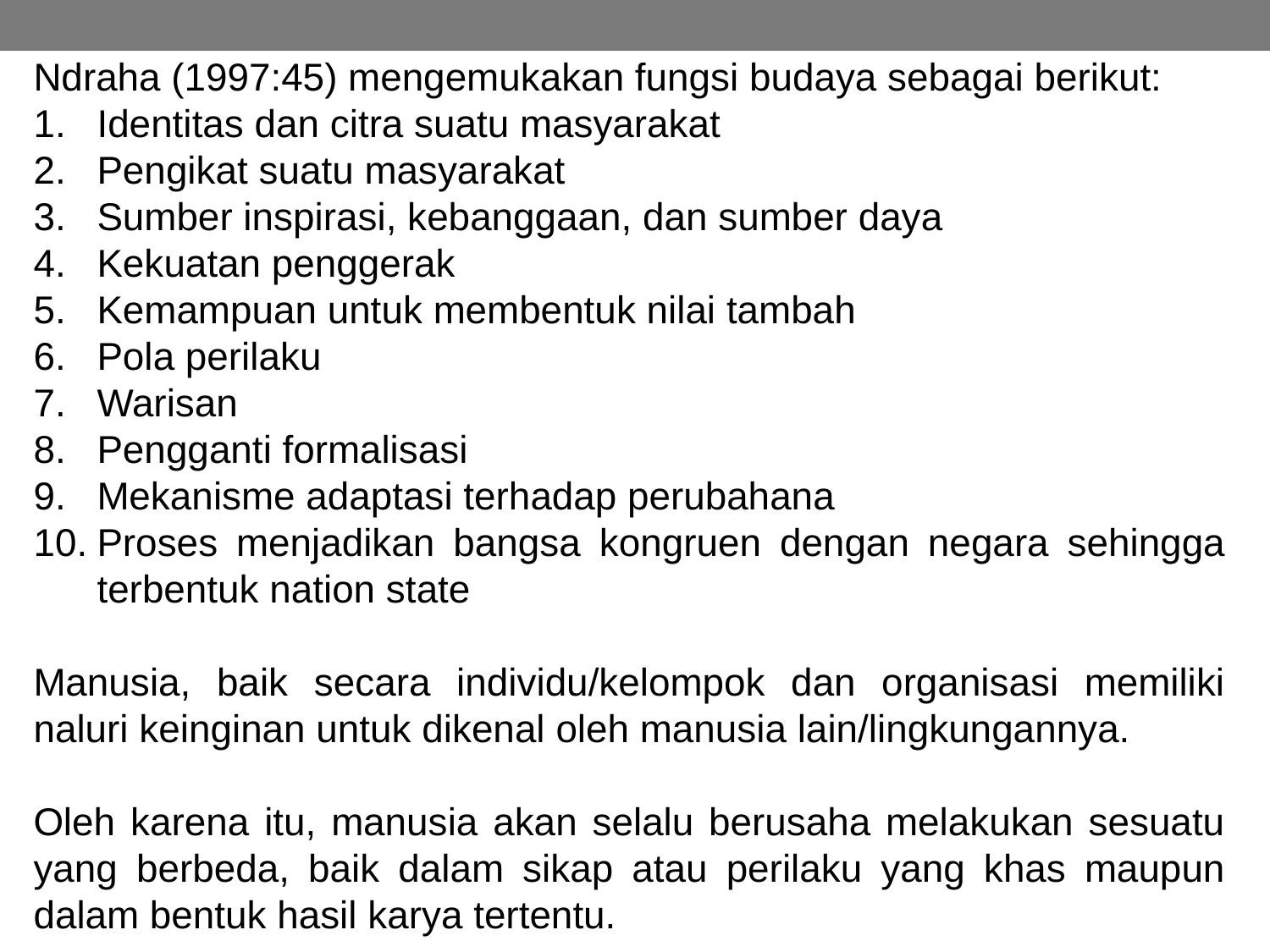

Ndraha (1997:45) mengemukakan fungsi budaya sebagai berikut:
Identitas dan citra suatu masyarakat
Pengikat suatu masyarakat
Sumber inspirasi, kebanggaan, dan sumber daya
Kekuatan penggerak
Kemampuan untuk membentuk nilai tambah
Pola perilaku
Warisan
Pengganti formalisasi
Mekanisme adaptasi terhadap perubahana
Proses menjadikan bangsa kongruen dengan negara sehingga terbentuk nation state

Manusia, baik secara individu/kelompok dan organisasi memiliki naluri keinginan untuk dikenal oleh manusia lain/lingkungannya.

Oleh karena itu, manusia akan selalu berusaha melakukan sesuatu yang berbeda, baik dalam sikap atau perilaku yang khas maupun dalam bentuk hasil karya tertentu.